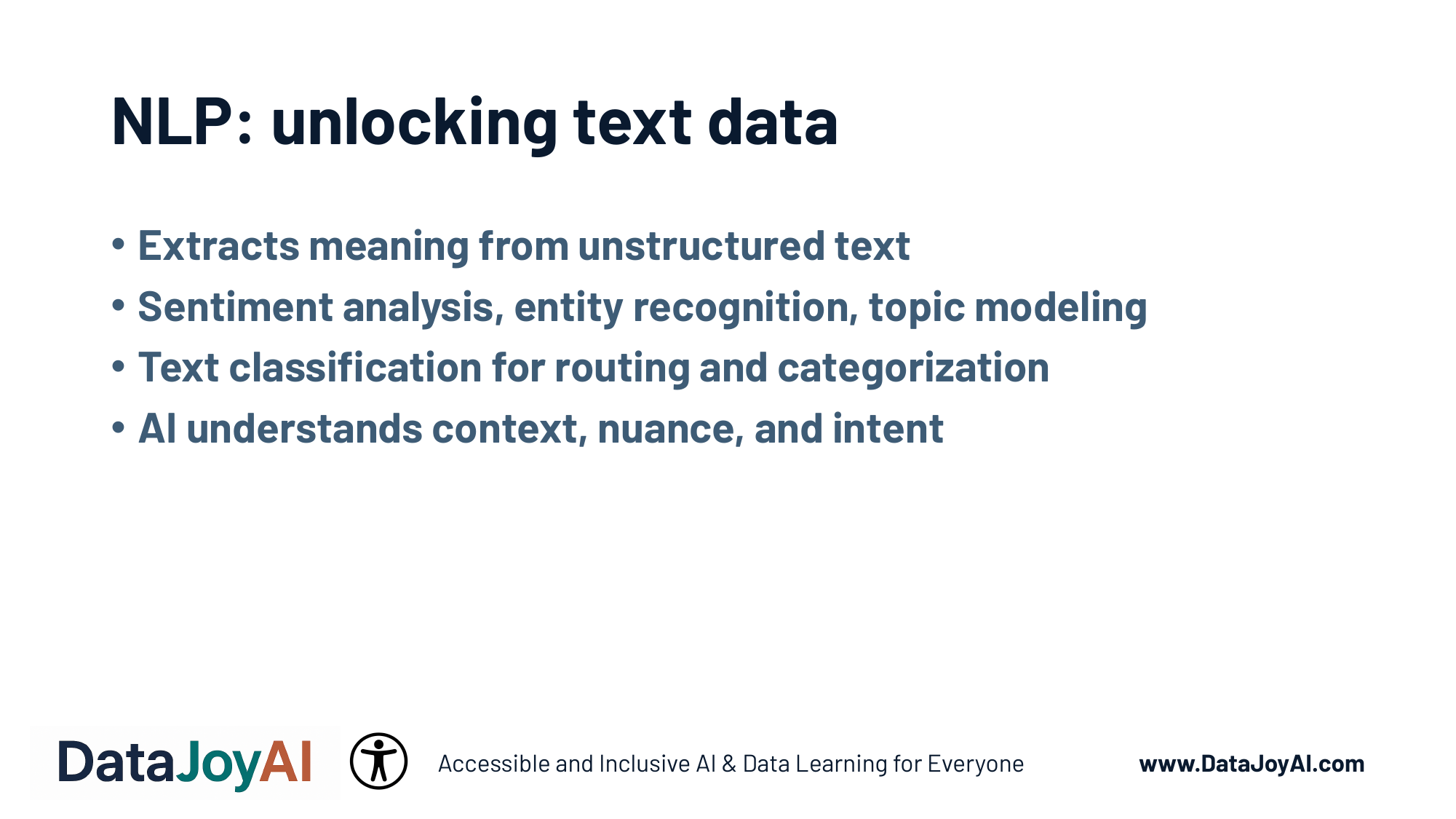

# NLP: unlocking text data
Extracts meaning from unstructured text
Sentiment analysis, entity recognition, topic modeling
Text classification for routing and categorization
AI understands context, nuance, and intent